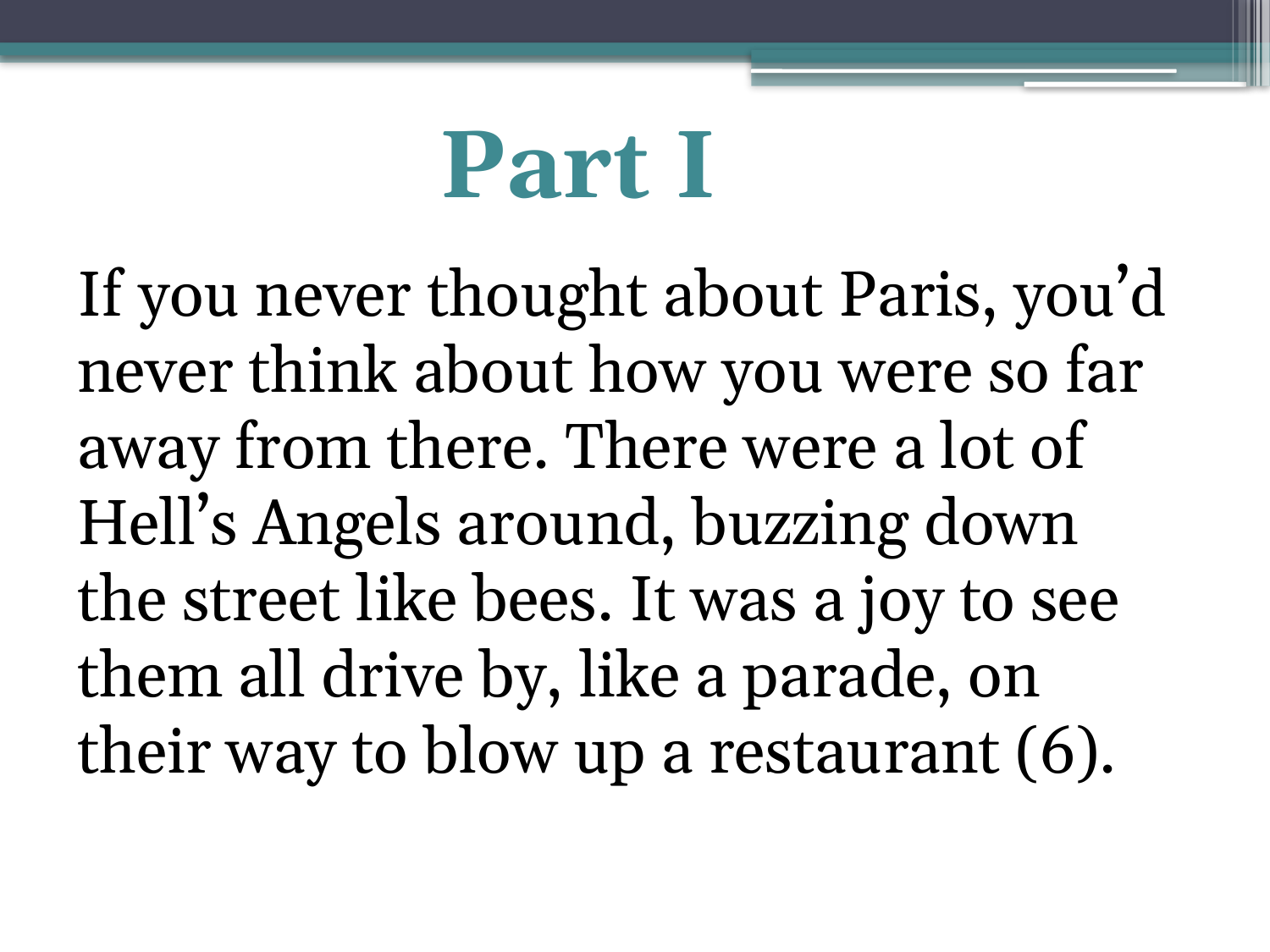

Part I
If you never thought about Paris, you’d never think about how you were so far away from there. There were a lot of Hell’s Angels around, buzzing down the street like bees. It was a joy to see them all drive by, like a parade, on their way to blow up a restaurant (6).